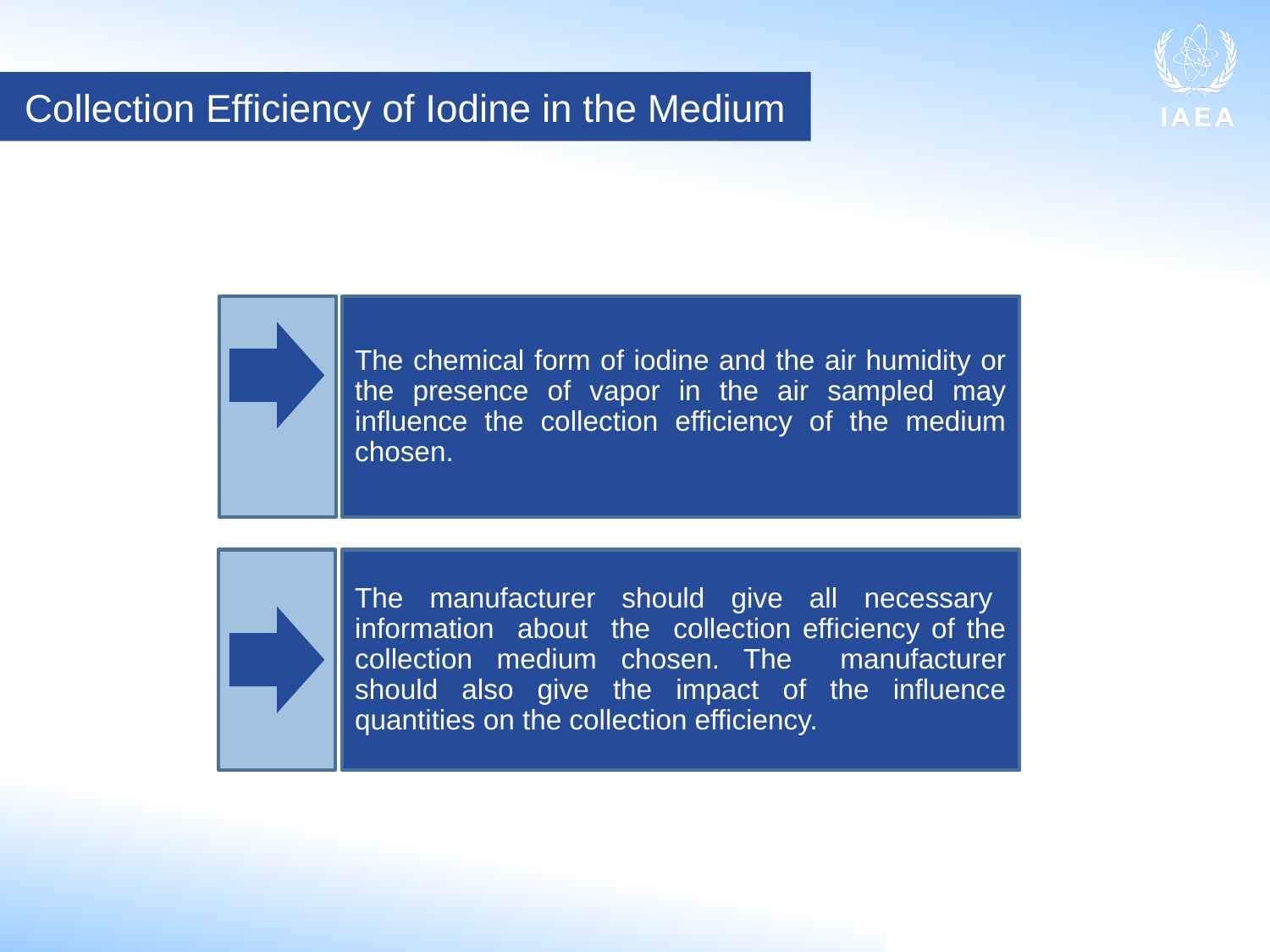

Collection Efficiency of Iodine in the Medium

The chemical form of iodine and the air humidity or the presence of vapor in the air sampled may influence the collection efficiency of the medium chosen.

The  manufacturer  should  give  all  necessary  information  about  the  collection efficiency of the collection medium chosen. The  manufacturer should also give the impact of the influence quantities on the collection efficiency.